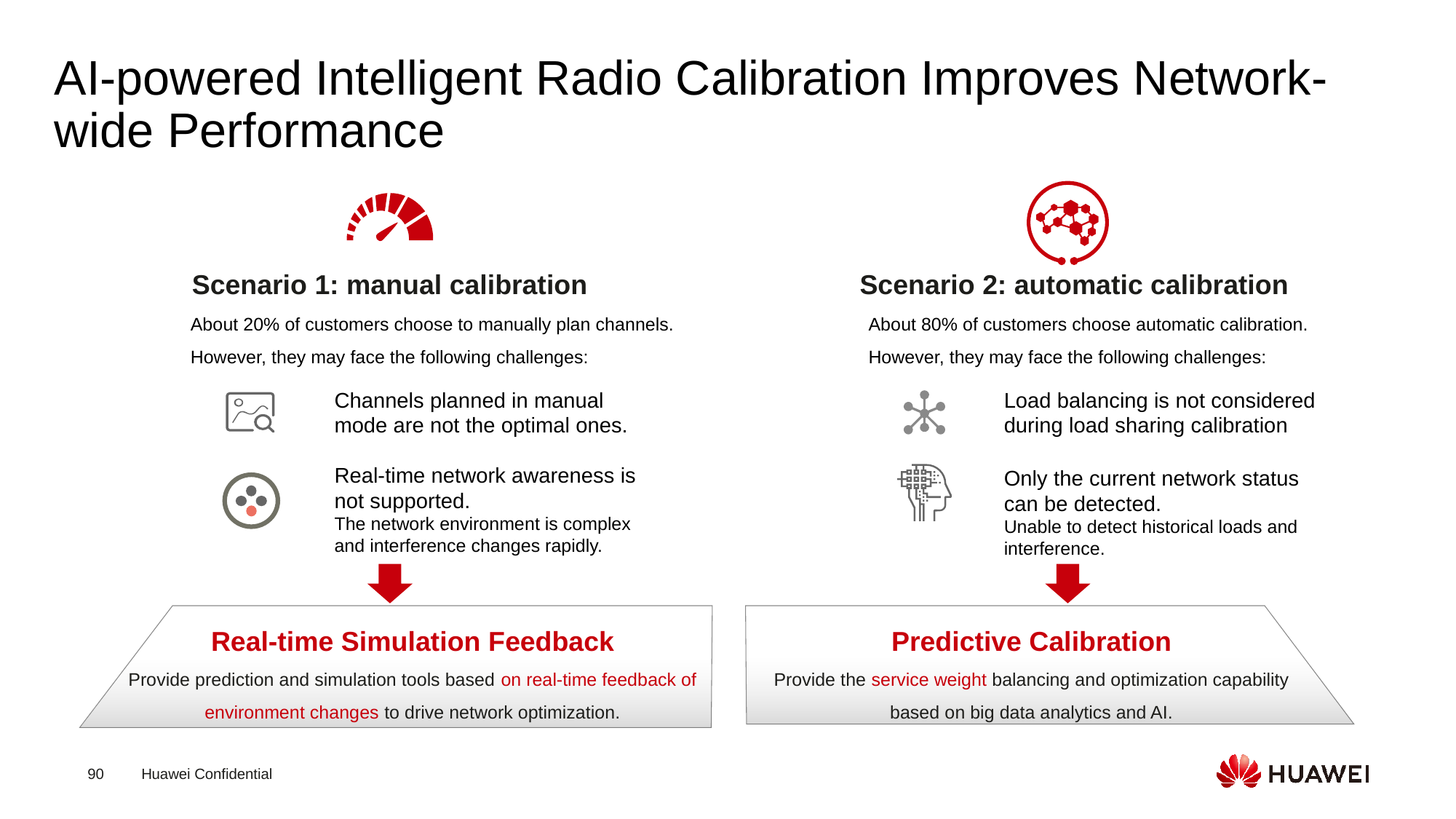

# AI-powered Intelligent Radio Calibration Improves Network-wide Performance

Scenario 1: manual calibration
Scenario 2: automatic calibration
About 20% of customers choose to manually plan channels. However, they may face the following challenges:
About 80% of customers choose automatic calibration. However, they may face the following challenges:
Channels planned in manual mode are not the optimal ones.
Load balancing is not considered during load sharing calibration

Real-time network awareness is not supported.
The network environment is complex and interference changes rapidly.
Only the current network status can be detected.
Unable to detect historical loads and interference.

Real-time Simulation Feedback
Provide prediction and simulation tools based on real-time feedback of environment changes to drive network optimization.
Predictive Calibration
Provide the service weight balancing and optimization capability based on big data analytics and AI.